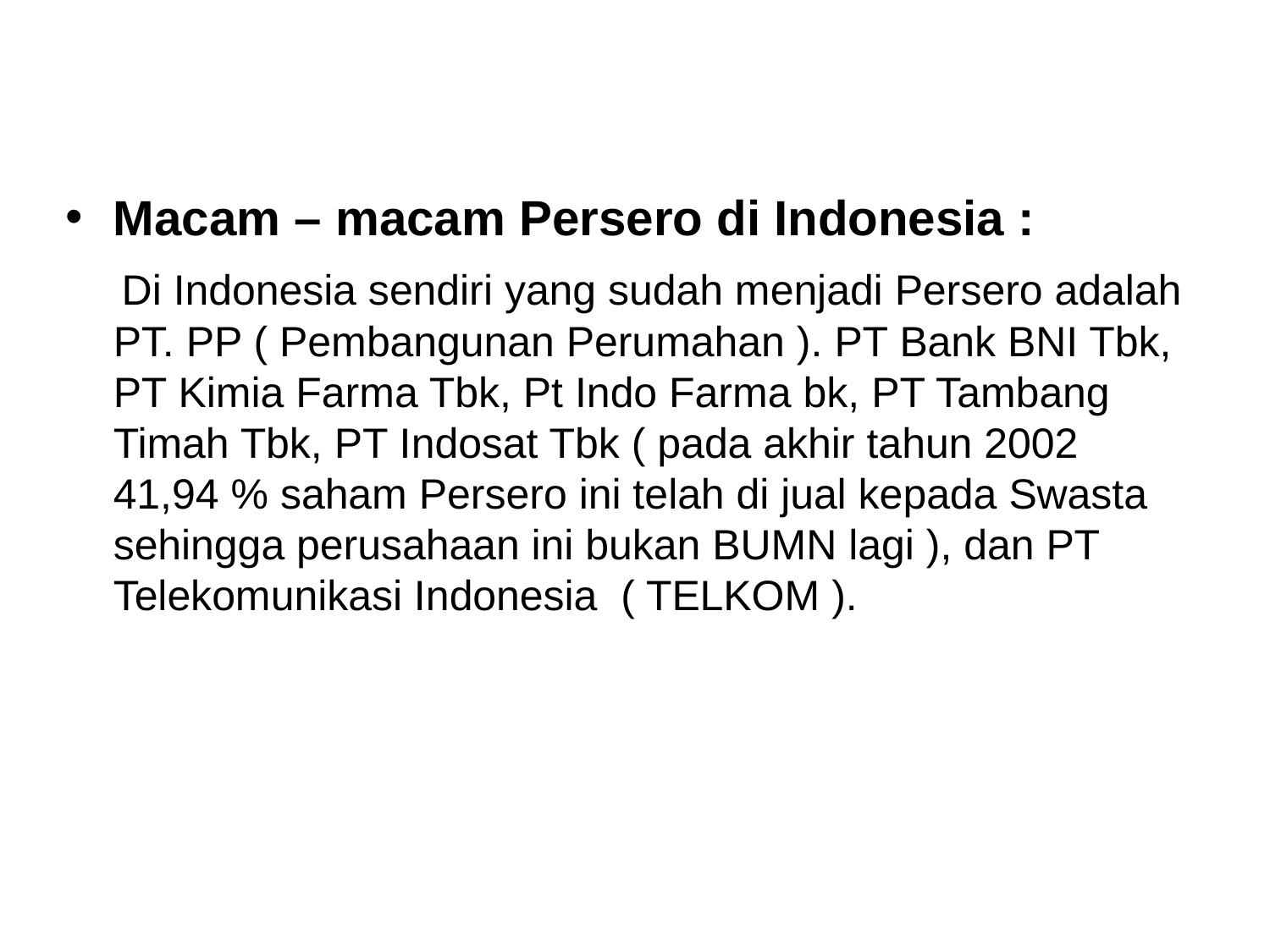

Macam – macam Persero di Indonesia :
     Di Indonesia sendiri yang sudah menjadi Persero adalah PT. PP ( Pembangunan Perumahan ). PT Bank BNI Tbk, PT Kimia Farma Tbk, Pt Indo Farma bk, PT Tambang Timah Tbk, PT Indosat Tbk ( pada akhir tahun 2002 41,94 % saham Persero ini telah di jual kepada Swasta sehingga perusahaan ini bukan BUMN lagi ), dan PT Telekomunikasi Indonesia  ( TELKOM ).